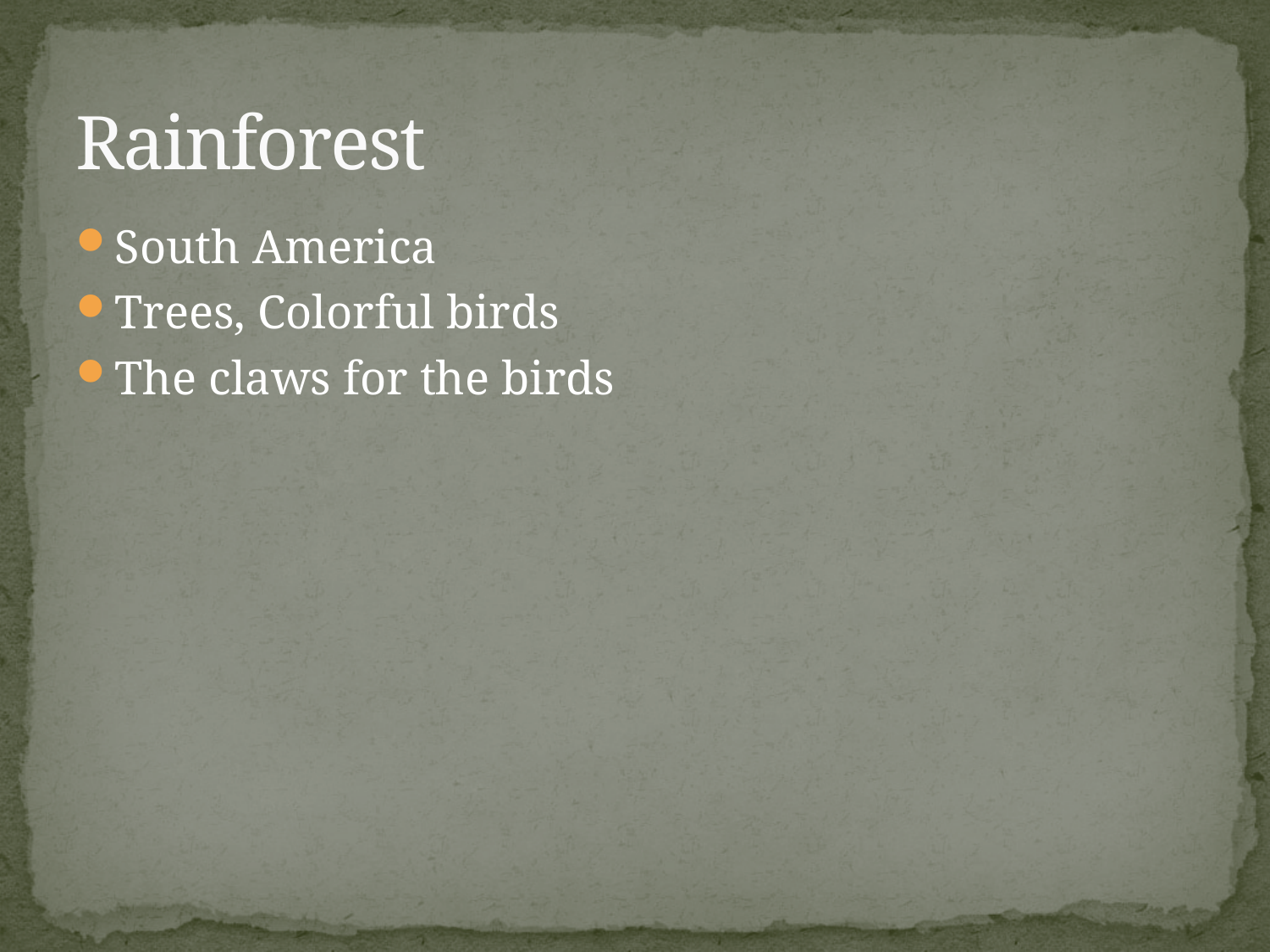

# Rainforest
South America
Trees, Colorful birds
The claws for the birds